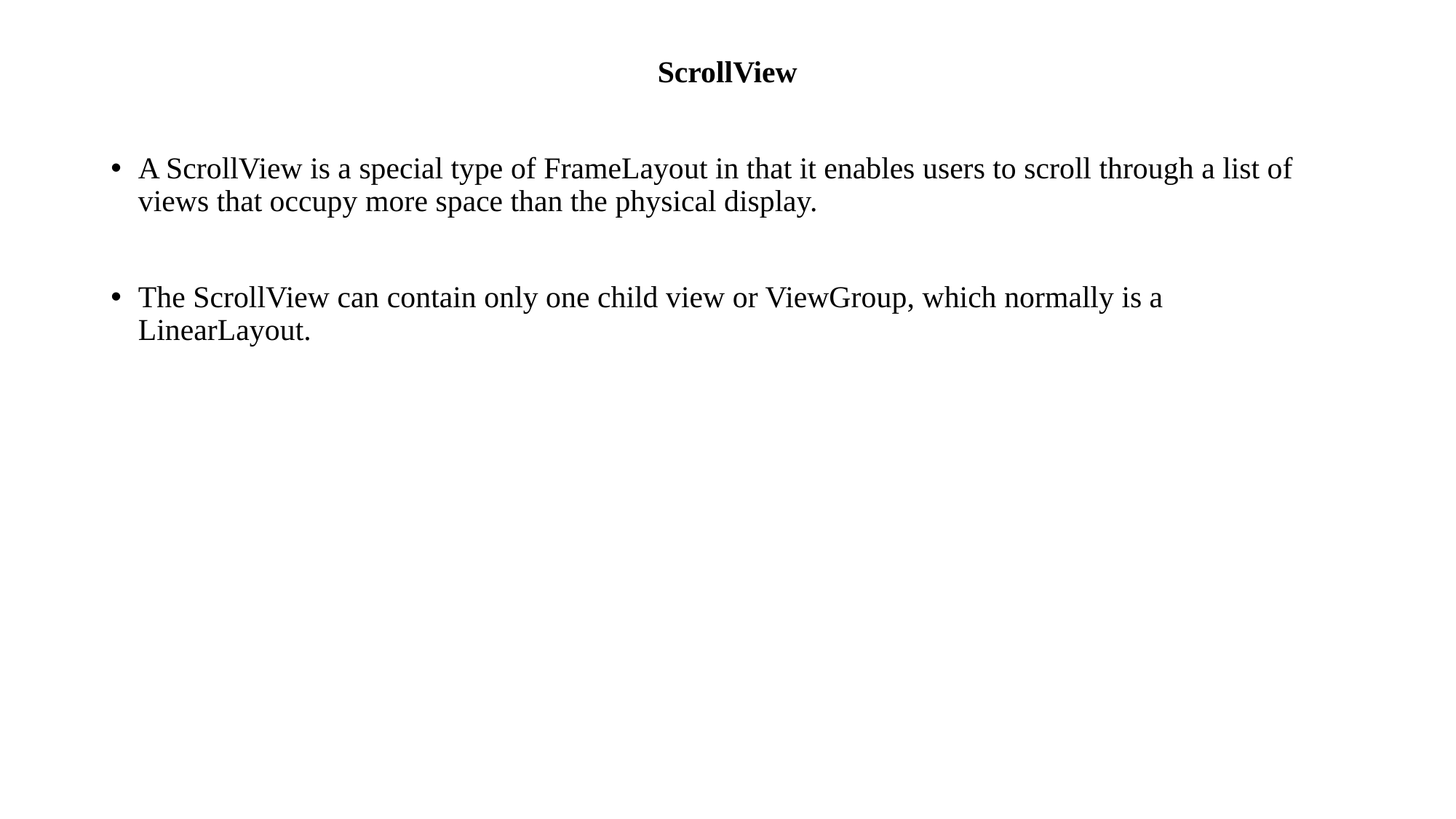

ScrollView

A ScrollView is a special type of FrameLayout in that it enables users to scroll through a list of views that occupy more space than the physical display.

The ScrollView can contain only one child view or ViewGroup, which normally is a LinearLayout.